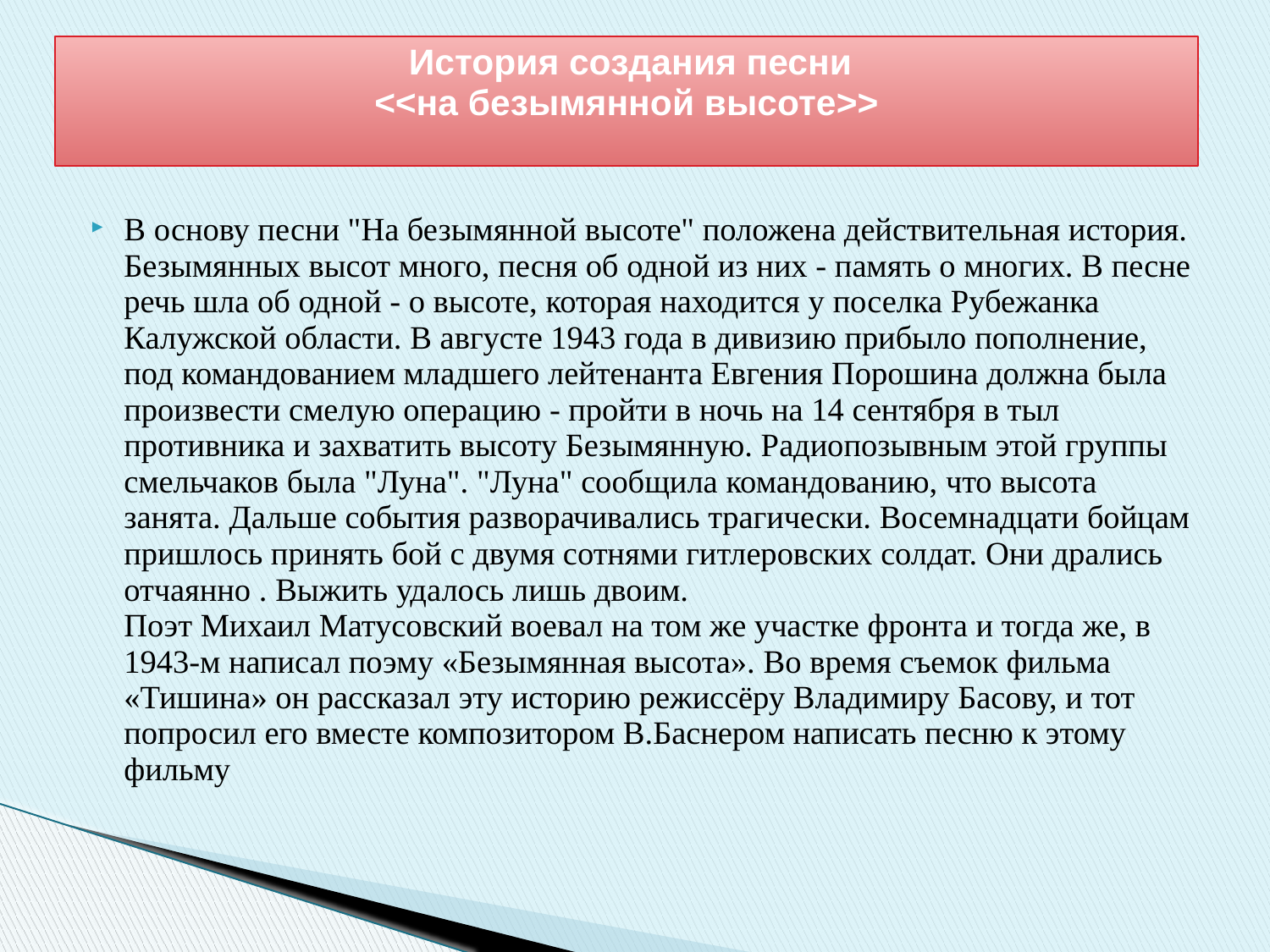

# История создания песни <<на безымянной высоте>>
В основу песни "На безымянной высоте" положена действительная история. Безымянных высот много, песня об одной из них - память о многих. В песне речь шла об одной - о высоте, которая находится у поселка Рубежанка Калужской области. В августе 1943 года в дивизию прибыло пополнение, под командованием младшего лейтенанта Евгения Порошина должна была произвести смелую операцию - пройти в ночь на 14 сентября в тыл противника и захватить высоту Безымянную. Радиопозывным этой группы смельчаков была "Луна". "Луна" сообщила командованию, что высота занята. Дальше события разворачивались трагически. Восемнадцати бойцам пришлось принять бой с двумя сотнями гитлеровских солдат. Они дрались отчаянно . Выжить удалось лишь двоим.
Поэт Михаил Матусовский воевал на том же участке фронта и тогда же, в 1943-м написал поэму «Безымянная высота». Во время съемок фильма «Тишина» он рассказал эту историю режиссёру Владимиру Басову, и тот попросил его вместе композитором В.Баснером написать песню к этому фильму